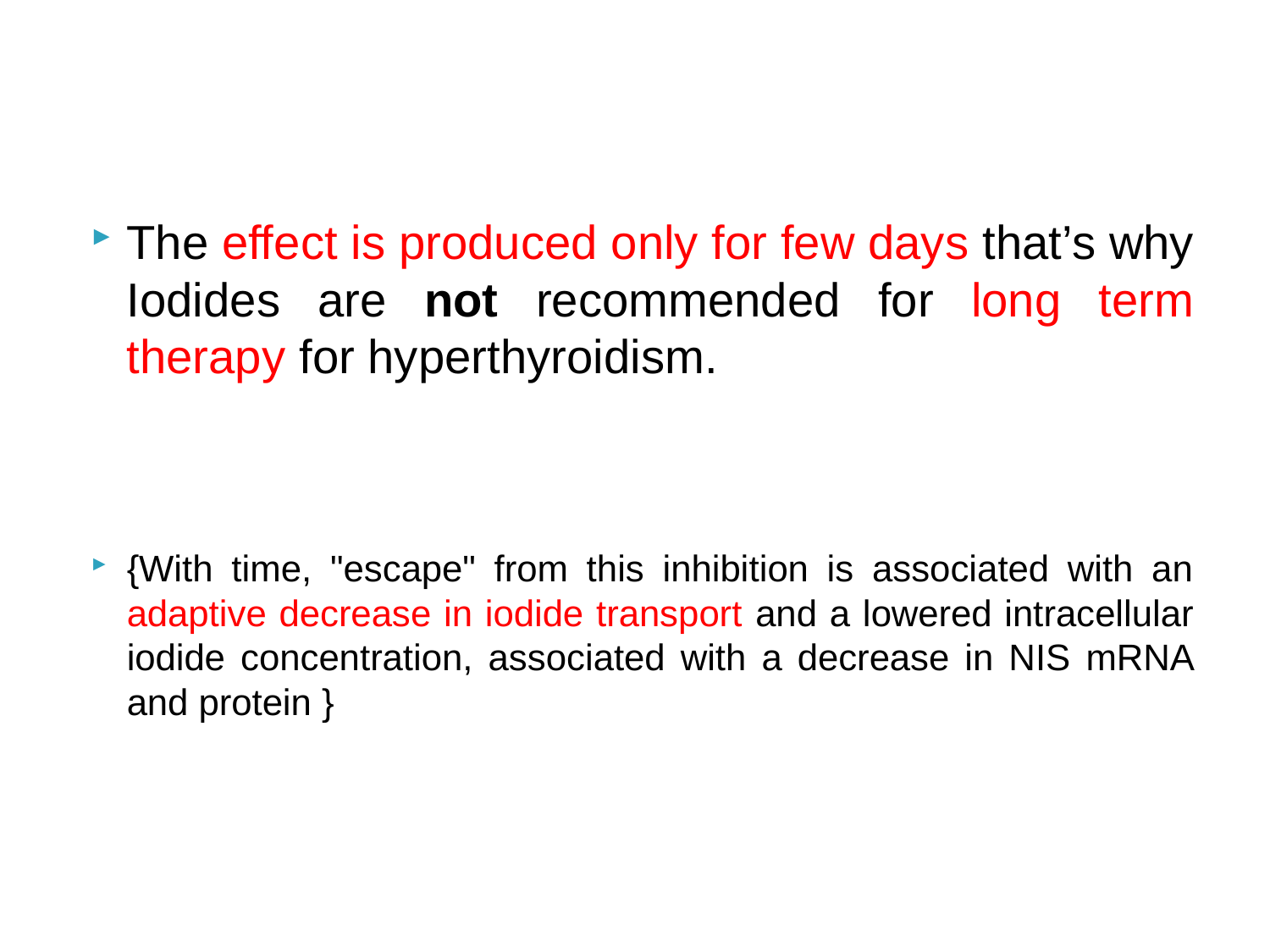

#
The effect is produced only for few days that’s why Iodides are not recommended for long term therapy for hyperthyroidism.

{With time, "escape" from this inhibition is associated with an adaptive decrease in iodide transport and a lowered intracellular iodide concentration, associated with a decrease in NIS mRNA and protein }